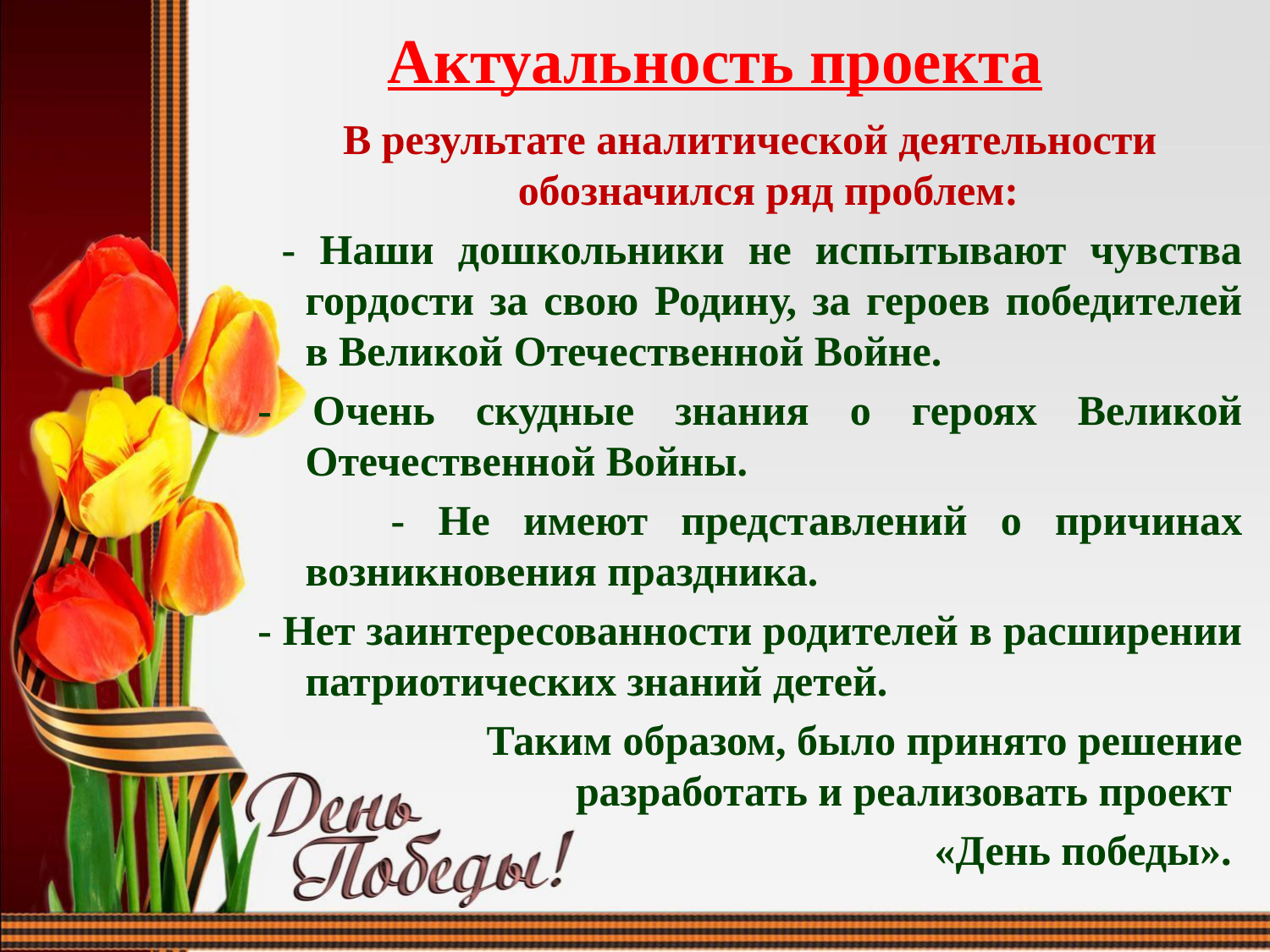

# Актуальность проекта
В результате аналитической деятельности обозначился ряд проблем:
 - Наши дошкольники не испытывают чувства гордости за свою Родину, за героев победителей в Великой Отечественной Войне.
- Очень скудные знания о героях Великой Отечественной Войны.
    - Не имеют представлений о причинах возникновения праздника.
- Нет заинтересованности родителей в расширении патриотических знаний детей.
Таким образом, было принято решение разработать и реализовать проект
«День победы».